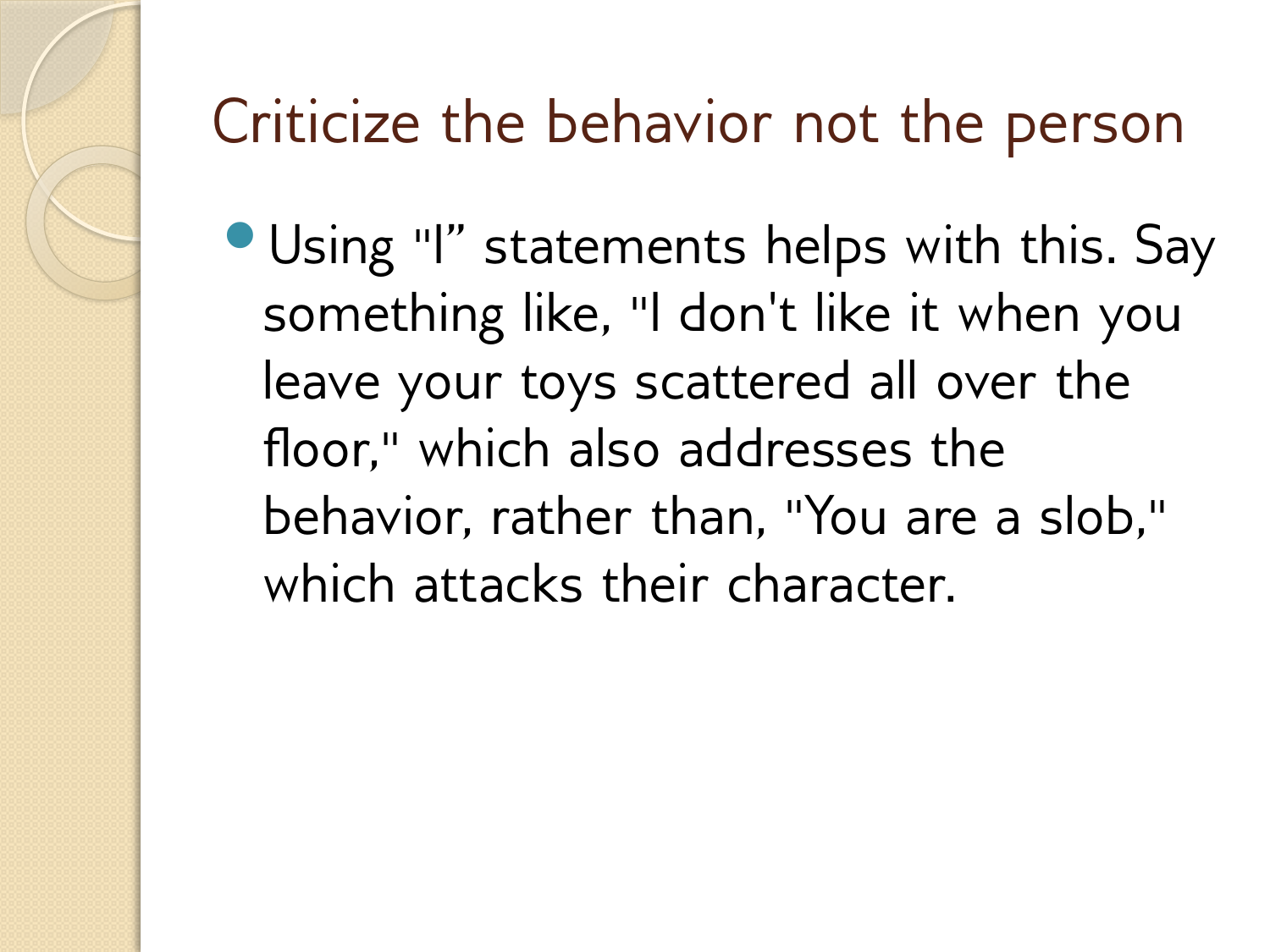

# Criticize the behavior not the person
Using "I” statements helps with this. Say something like, "I don't like it when you leave your toys scattered all over the floor," which also addresses the behavior, rather than, "You are a slob," which attacks their character.